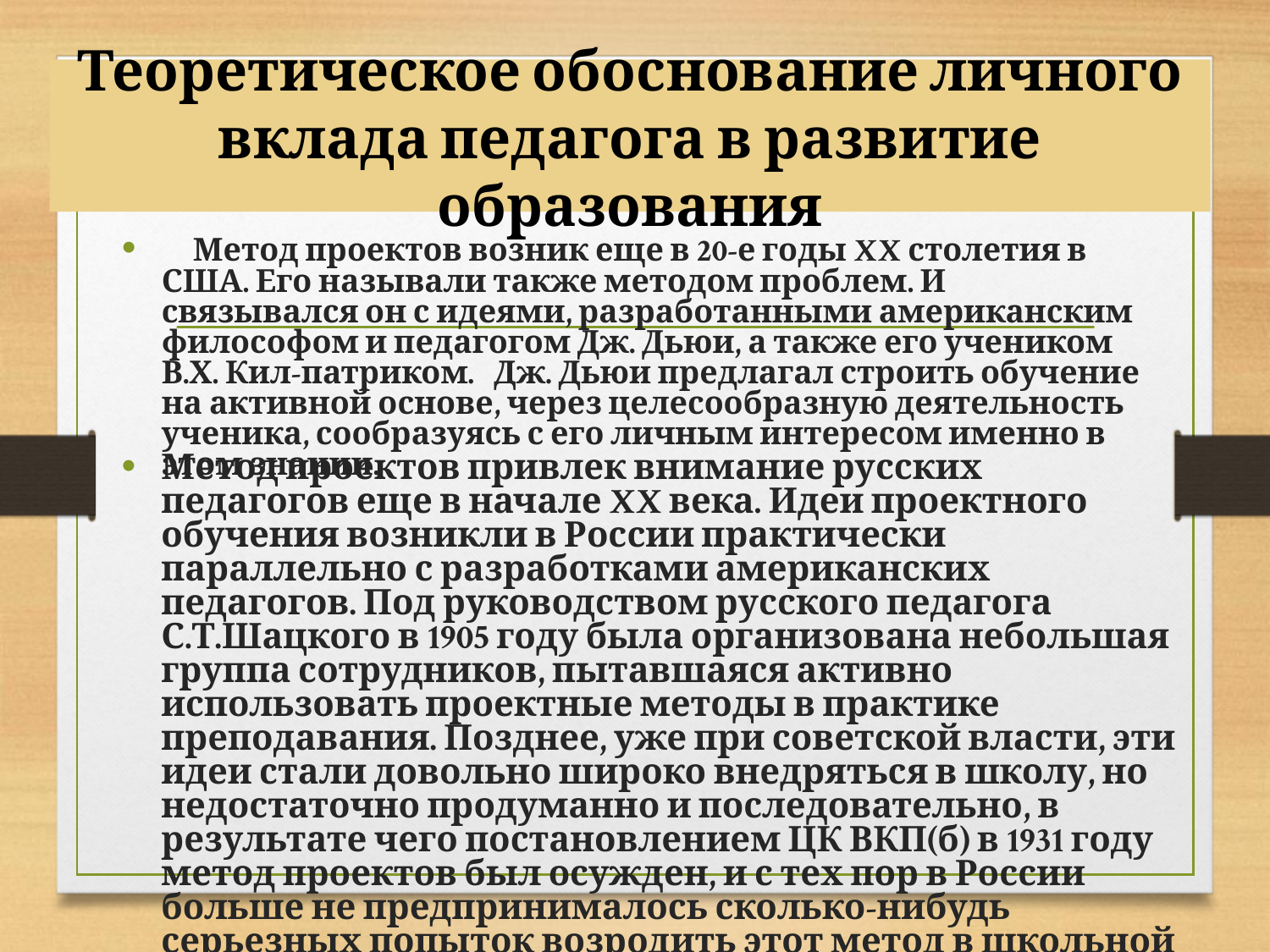

Теоретическое обоснование личного вклада педагога в развитие образования
#
    Метод проектов возник еще в 20-е годы XX столетия в США. Его называли также методом проблем. И связывался он с идеями, разработанными американским философом и педагогом Дж. Дьюи, а также его учеником      В.Х. Кил-патриком.   Дж. Дьюи предлагал строить обучение на активной основе, через целесообразную деятельность ученика, сообразуясь с его личным интересом именно в этом знании.
Метод проектов привлек внимание русских педагогов еще в начале XX века. Идеи проектного обучения возникли в России практически параллельно с разработками американских педагогов. Под руководством русского педагога С.Т.Шацкого в 1905 году была организована небольшая группа сотрудников, пытавшаяся активно использовать проектные методы в практике преподавания. Позднее, уже при советской власти, эти идеи стали довольно широко внедряться в школу, но недостаточно продуманно и последовательно, в результате чего постановлением ЦК ВКП(б) в 1931 году метод проектов был осужден, и с тех пор в России больше не предпринималось сколько-нибудь серьезных попыток возродить этот метод в школьной практике.